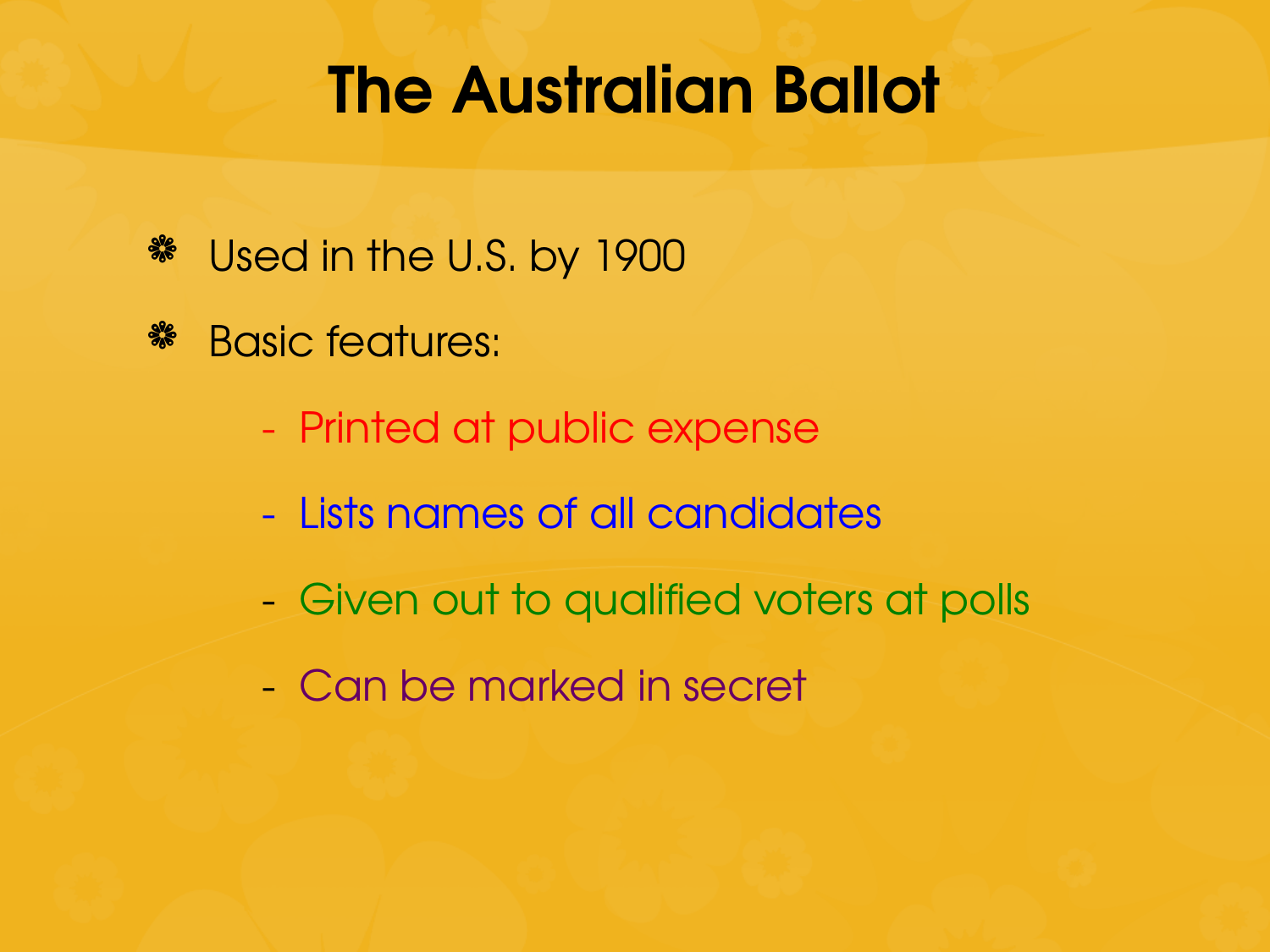

# The Australian Ballot
Used in the U.S. by 1900
Basic features:
          -  Printed at public expense
          -  Lists names of all candidates
          -  Given out to qualified voters at polls
          -  Can be marked in secret